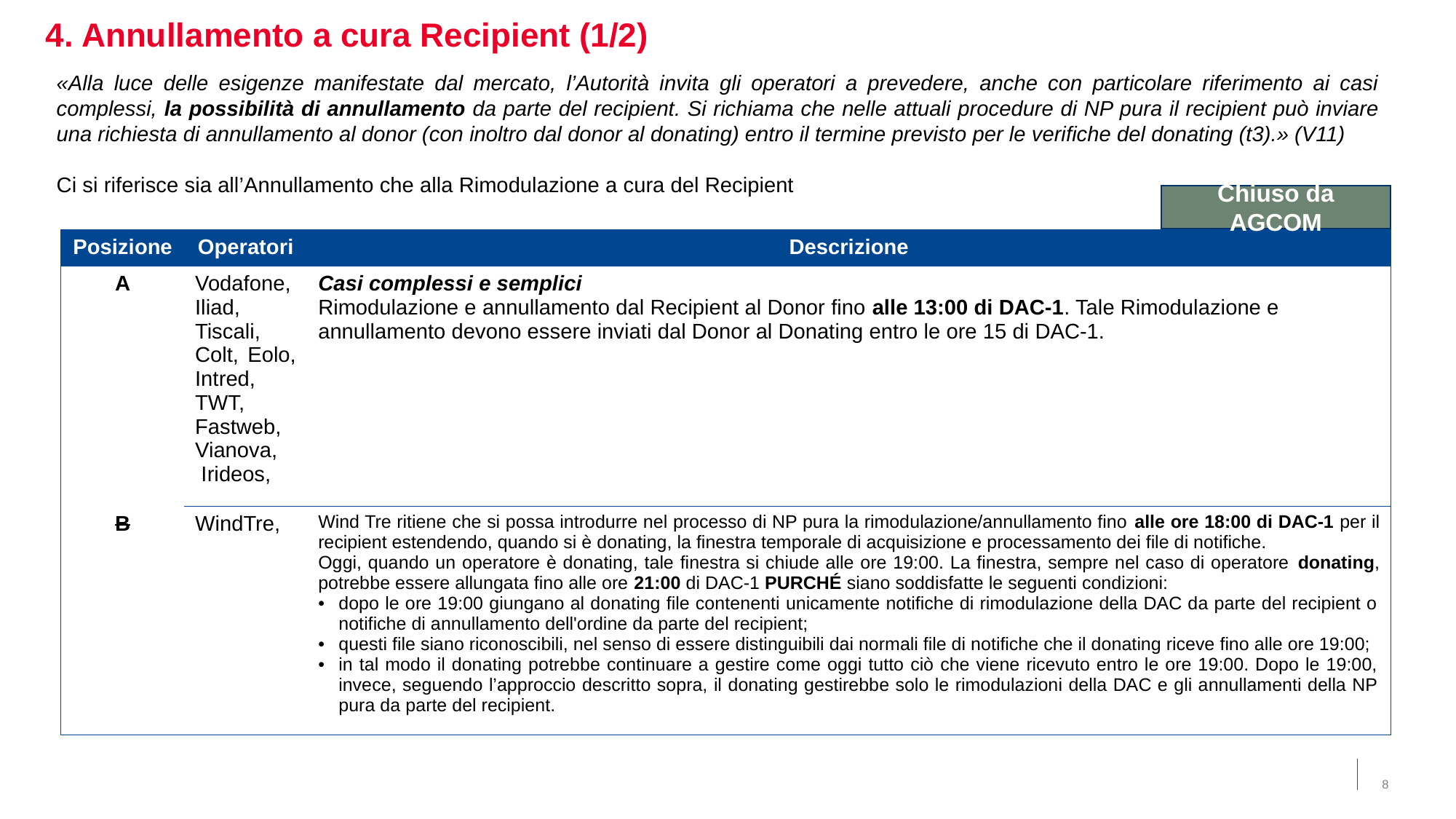

4. Annullamento a cura Recipient (1/2)

«Alla luce delle esigenze manifestate dal mercato, l’Autorità invita gli operatori a prevedere, anche con particolare riferimento ai casi complessi, la possibilità di annullamento da parte del recipient. Si richiama che nelle attuali procedure di NP pura il recipient può inviare una richiesta di annullamento al donor (con inoltro dal donor al donating) entro il termine previsto per le verifiche del donating (t3).» (V11)

Ci si riferisce sia all’Annullamento che alla Rimodulazione a cura del Recipient
Chiuso da AGCOM
| Posizione | Operatori | Descrizione |
| --- | --- | --- |
| A | Vodafone, Iliad, Tiscali, Colt, Eolo, Intred, TWT, Fastweb, Vianova, Irideos, | Casi complessi e semplici Rimodulazione e annullamento dal Recipient al Donor fino alle 13:00 di DAC-1. Tale Rimodulazione e annullamento devono essere inviati dal Donor al Donating entro le ore 15 di DAC-1. |
| B | WindTre, | Wind Tre ritiene che si possa introdurre nel processo di NP pura la rimodulazione/annullamento fino alle ore 18:00 di DAC-1 per il recipient estendendo, quando si è donating, la finestra temporale di acquisizione e processamento dei file di notifiche. Oggi, quando un operatore è donating, tale finestra si chiude alle ore 19:00. La finestra, sempre nel caso di operatore donating, potrebbe essere allungata fino alle ore 21:00 di DAC-1 PURCHÉ siano soddisfatte le seguenti condizioni: dopo le ore 19:00 giungano al donating file contenenti unicamente notifiche di rimodulazione della DAC da parte del recipient o notifiche di annullamento dell'ordine da parte del recipient; questi file siano riconoscibili, nel senso di essere distinguibili dai normali file di notifiche che il donating riceve fino alle ore 19:00; in tal modo il donating potrebbe continuare a gestire come oggi tutto ciò che viene ricevuto entro le ore 19:00. Dopo le 19:00, invece, seguendo l’approccio descritto sopra, il donating gestirebbe solo le rimodulazioni della DAC e gli annullamenti della NP pura da parte del recipient. |